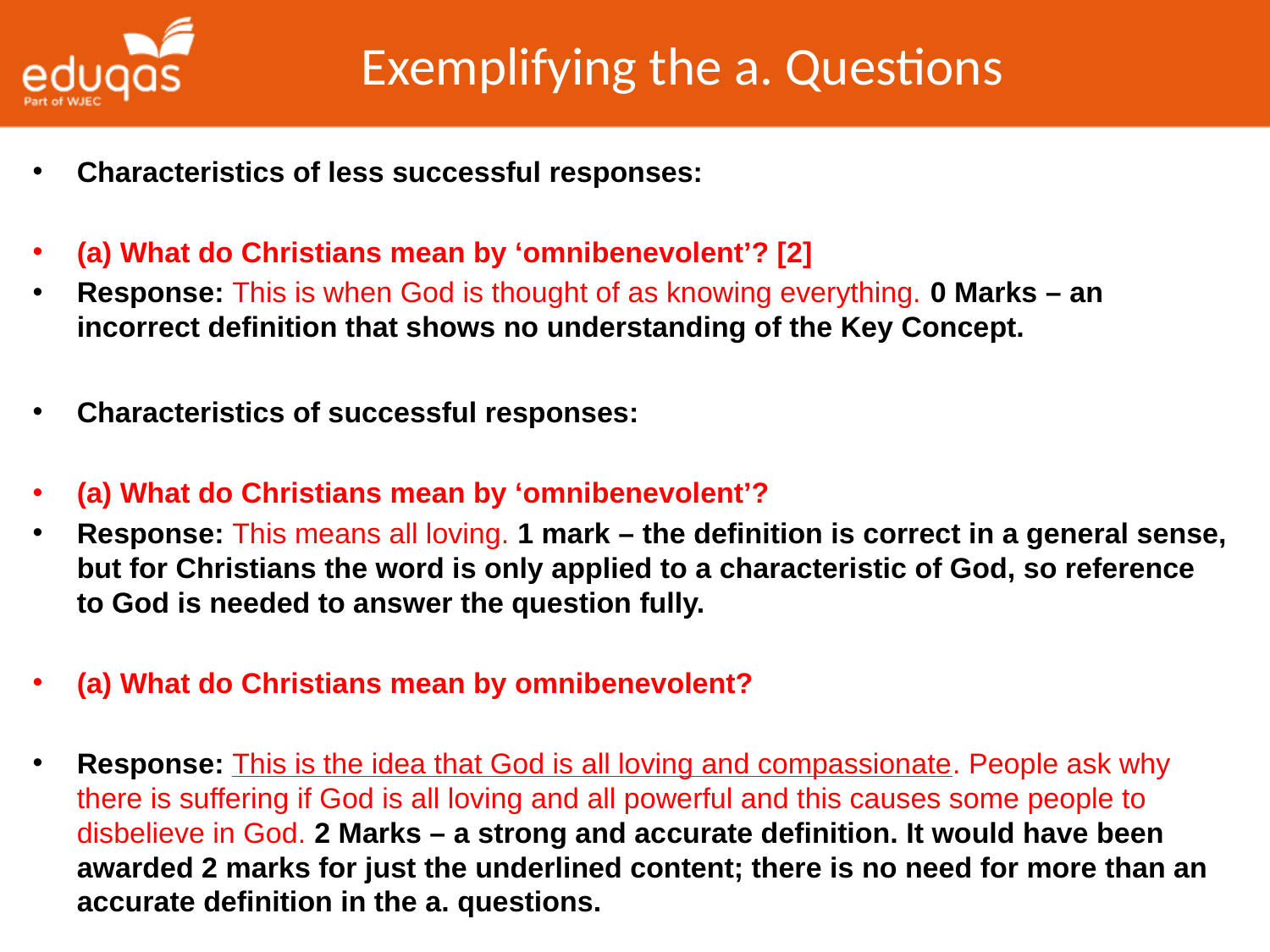

# Exemplifying the a. Questions
Characteristics of less successful responses:

(a) What do Christians mean by ‘omnibenevolent’? [2]
Response: This is when God is thought of as knowing everything. 0 Marks – an incorrect definition that shows no understanding of the Key Concept.

Characteristics of successful responses:

(a) What do Christians mean by ‘omnibenevolent’?
Response: This means all loving. 1 mark – the definition is correct in a general sense, but for Christians the word is only applied to a characteristic of God, so reference to God is needed to answer the question fully.

(a) What do Christians mean by omnibenevolent?

Response: This is the idea that God is all loving and compassionate. People ask why there is suffering if God is all loving and all powerful and this causes some people to disbelieve in God. 2 Marks – a strong and accurate definition. It would have been awarded 2 marks for just the underlined content; there is no need for more than an accurate definition in the a. questions.